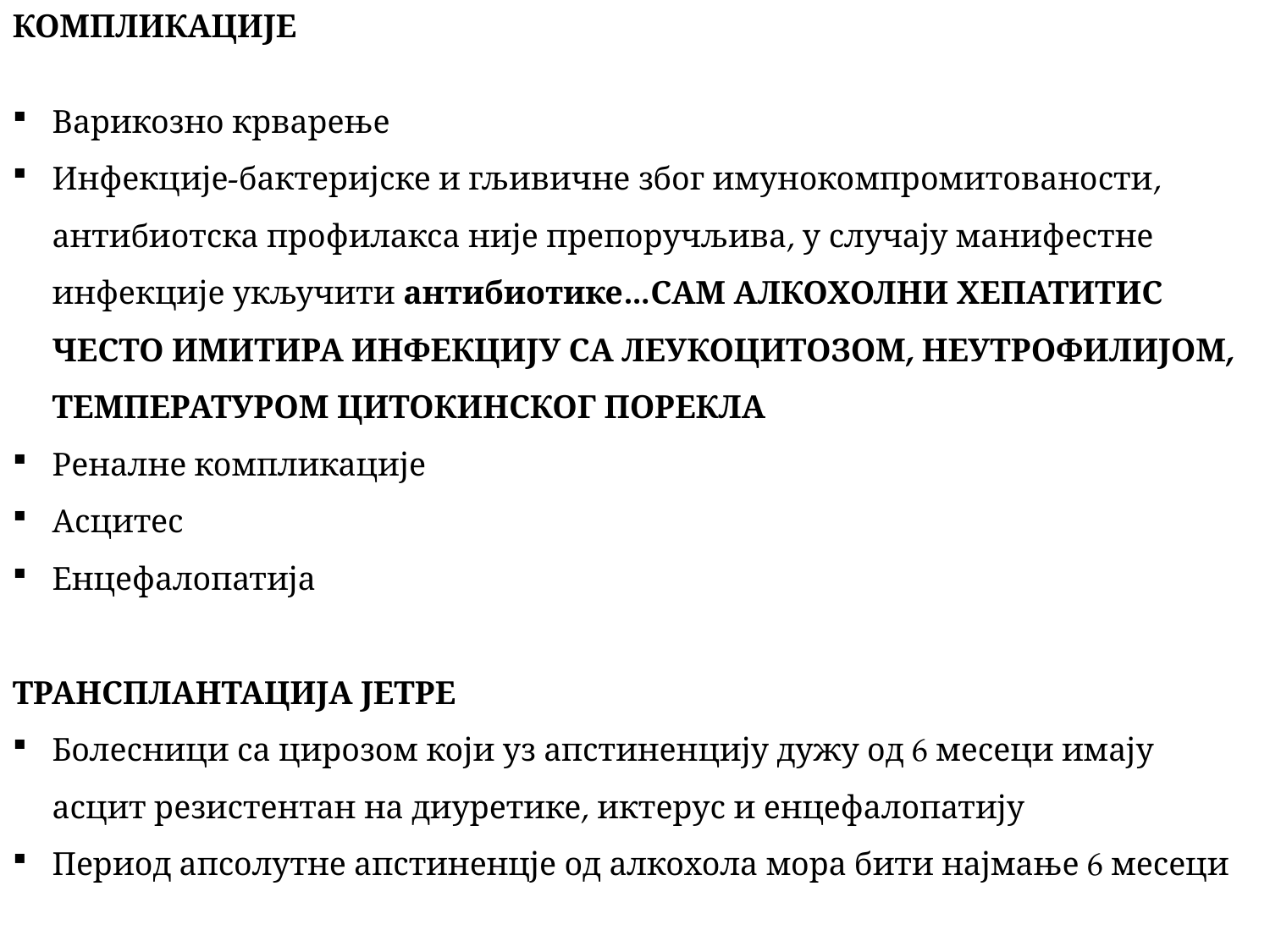

КОМПЛИКАЦИЈЕ

Варикозно крварење
Инфекције-бактеријске и гљивичне због имунокомпромитованости, антибиотска профилакса није препоручљива, у случају манифестне инфекције укључити антибиотике…САМ АЛКОХОЛНИ ХЕПАТИТИС ЧЕСТО ИМИТИРА ИНФЕКЦИЈУ СА ЛЕУКОЦИТОЗОМ, НЕУТРОФИЛИЈОМ, ТЕМПЕРАТУРОМ ЦИТОКИНСКОГ ПОРЕКЛА
Реналне компликације
Асцитес
Енцефалопатија

ТРАНСПЛАНТАЦИЈА ЈЕТРЕ
Болесници са цирозом који уз апстиненцију дужу од 6 месеци имају асцит резистентан на диуретике, иктерус и енцефалопатију
Период апсолутне апстиненцје од алкохола мора бити најмање 6 месеци